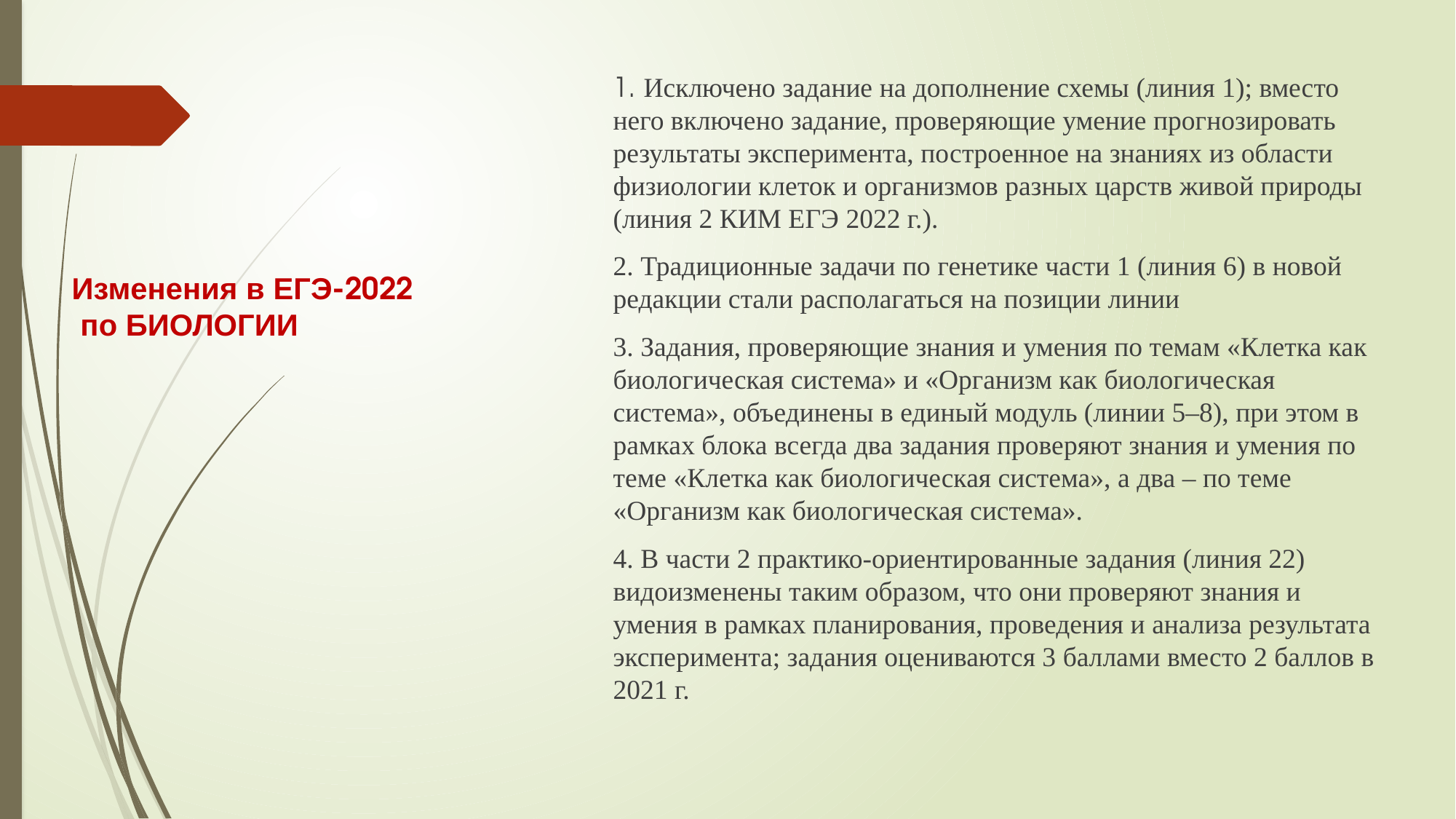

1. Исключено задание на дополнение схемы (линия 1); вместо него включено задание, проверяющие умение прогнозировать результаты эксперимента, построенное на знаниях из области физиологии клеток и организмов разных царств живой природы (линия 2 КИМ ЕГЭ 2022 г.).
2. Традиционные задачи по генетике части 1 (линия 6) в новой редакции стали располагаться на позиции линии
3. Задания, проверяющие знания и умения по темам «Клетка как биологическая система» и «Организм как биологическая система», объединены в единый модуль (линии 5–8), при этом в рамках блока всегда два задания проверяют знания и умения по теме «Клетка как биологическая система», а два – по теме «Организм как биологическая система».
4. В части 2 практико-ориентированные задания (линия 22) видоизменены таким образом, что они проверяют знания и умения в рамках планирования, проведения и анализа результата эксперимента; задания оцениваются 3 баллами вместо 2 баллов в 2021 г.

# Изменения в ЕГЭ-2022 по БИОЛОГИИ